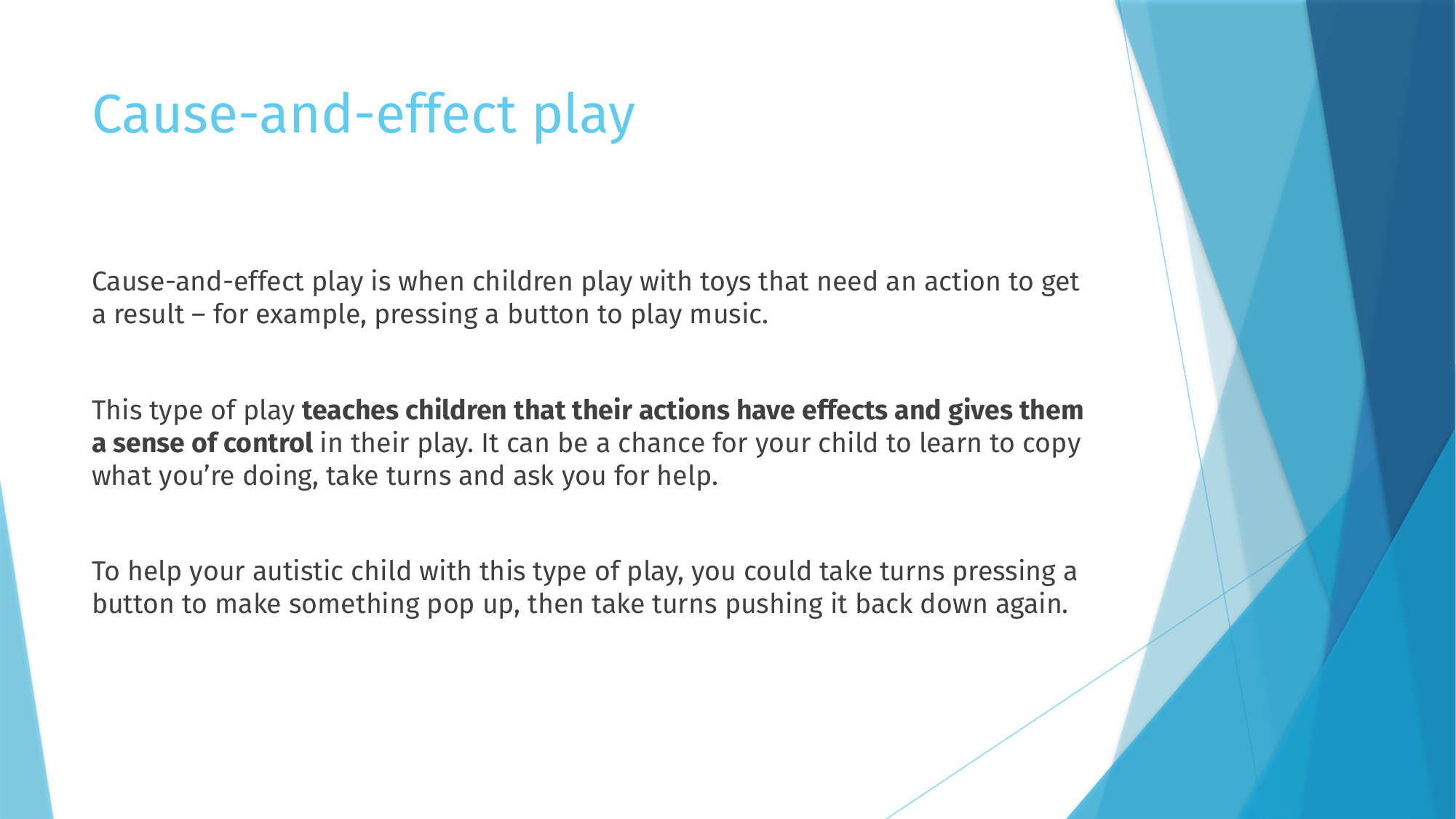

# Cause-and-effect play
Cause-and-effect play is when children play with toys that need an action to get a result – for example, pressing a button to play music.

This type of play teaches children that their actions have effects and gives them a sense of control in their play. It can be a chance for your child to learn to copy what you’re doing, take turns and ask you for help.

To help your autistic child with this type of play, you could take turns pressing a button to make something pop up, then take turns pushing it back down again.